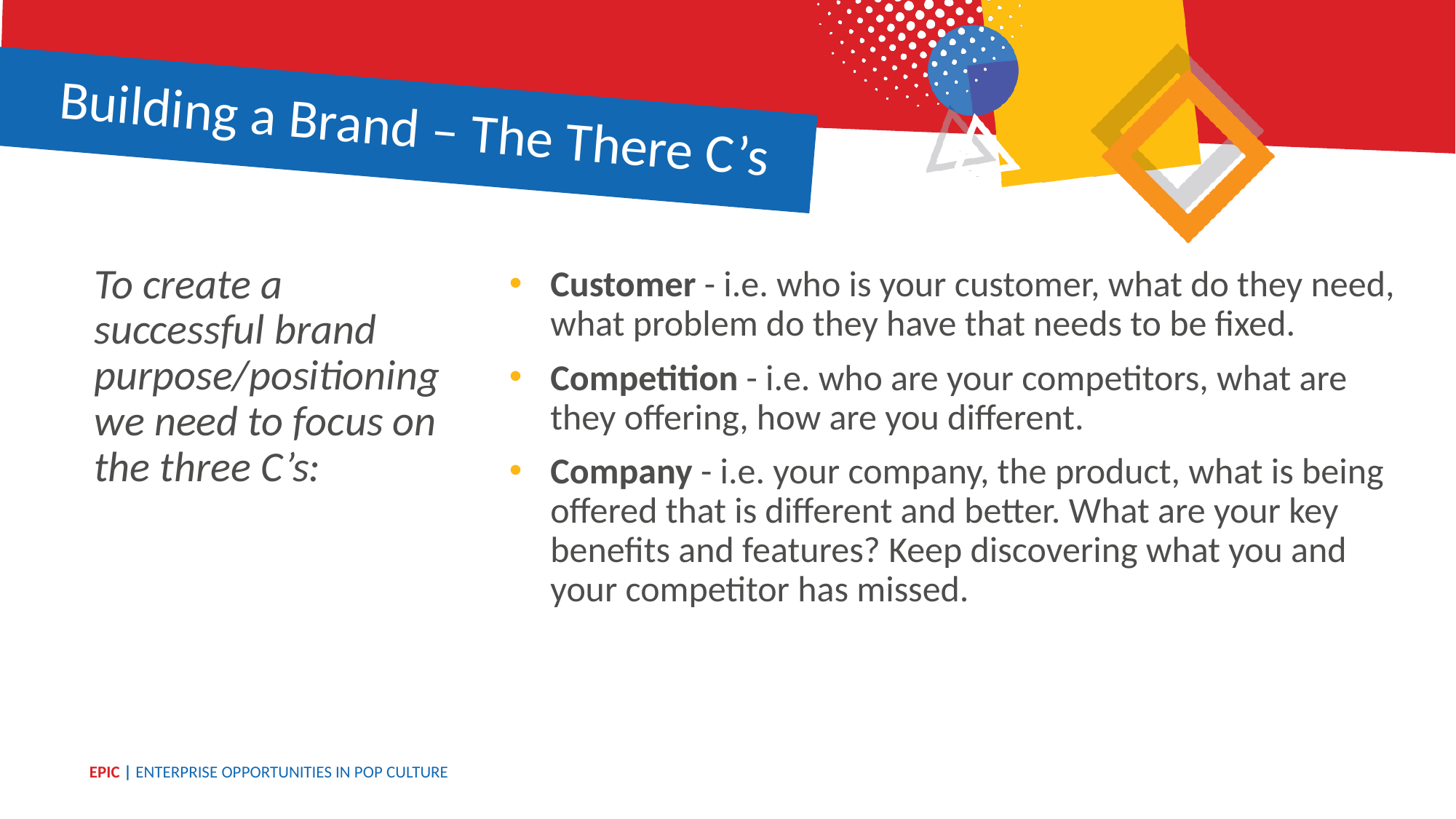

Building a Brand – The There C’s

To create a successful brand purpose/positioning we need to focus on the three C’s:
Customer - i.e. who is your customer, what do they need, what problem do they have that needs to be fixed.
Competition - i.e. who are your competitors, what are they offering, how are you different.
Company - i.e. your company, the product, what is being offered that is different and better. What are your key benefits and features? Keep discovering what you and your competitor has missed.